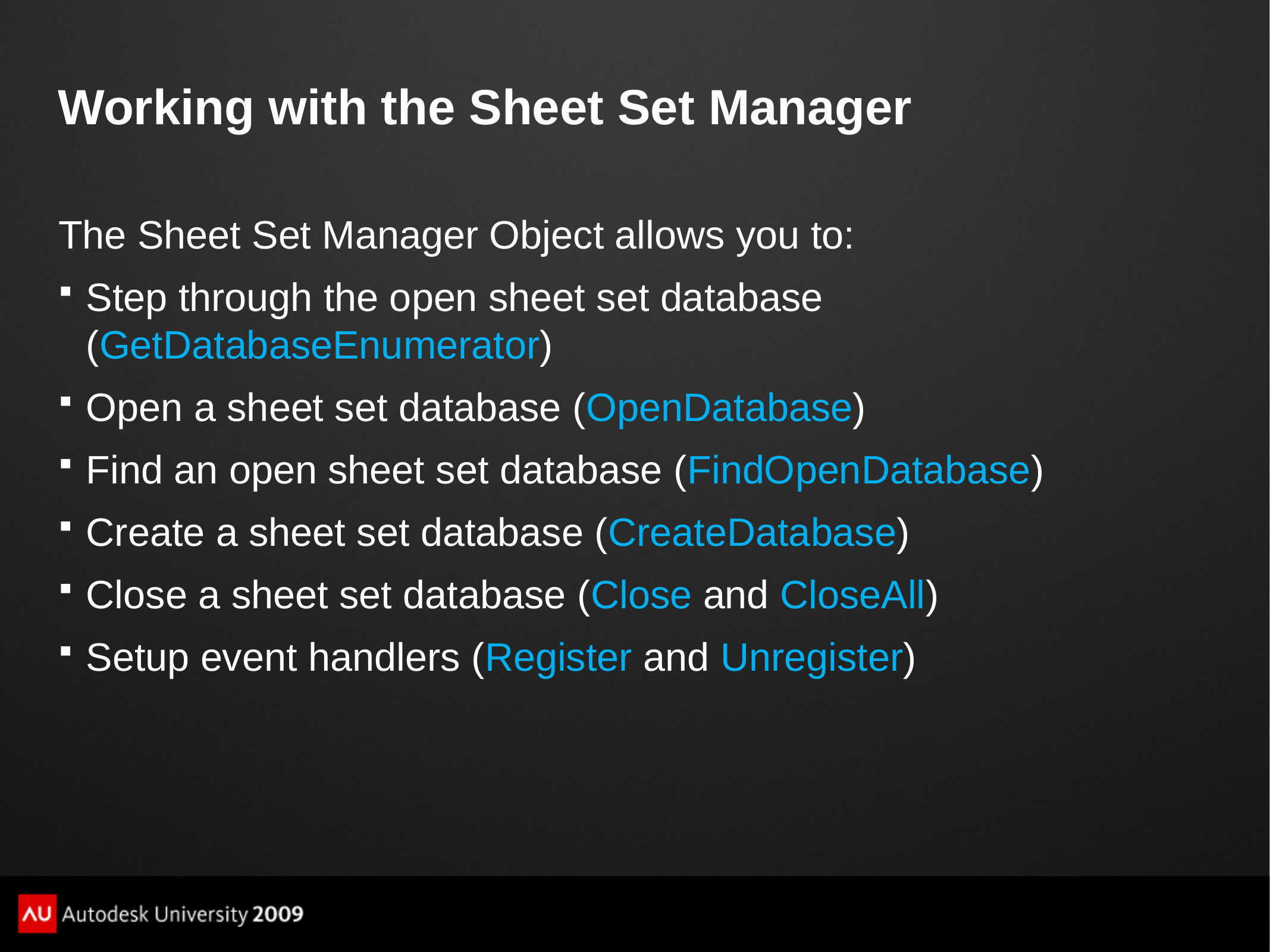

# Working with the Sheet Set Manager
The Sheet Set Manager Object allows you to:
Step through the open sheet set database (GetDatabaseEnumerator)
Open a sheet set database (OpenDatabase)
Find an open sheet set database (FindOpenDatabase)
Create a sheet set database (CreateDatabase)
Close a sheet set database (Close and CloseAll)
Setup event handlers (Register and Unregister)